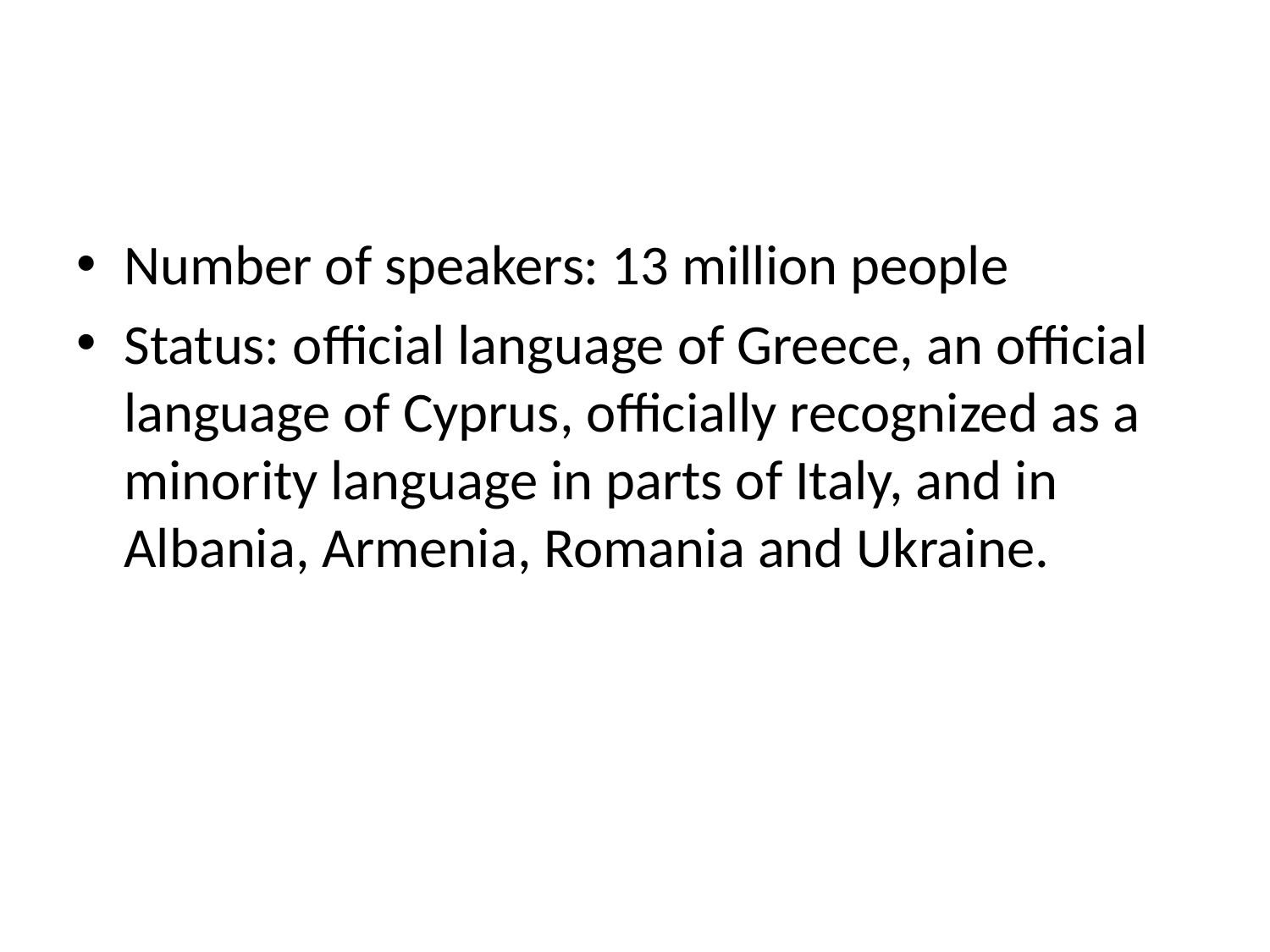

#
Number of speakers: 13 million people
Status: official language of Greece, an official language of Cyprus, officially recognized as a minority language in parts of Italy, and in Albania, Armenia, Romania and Ukraine.